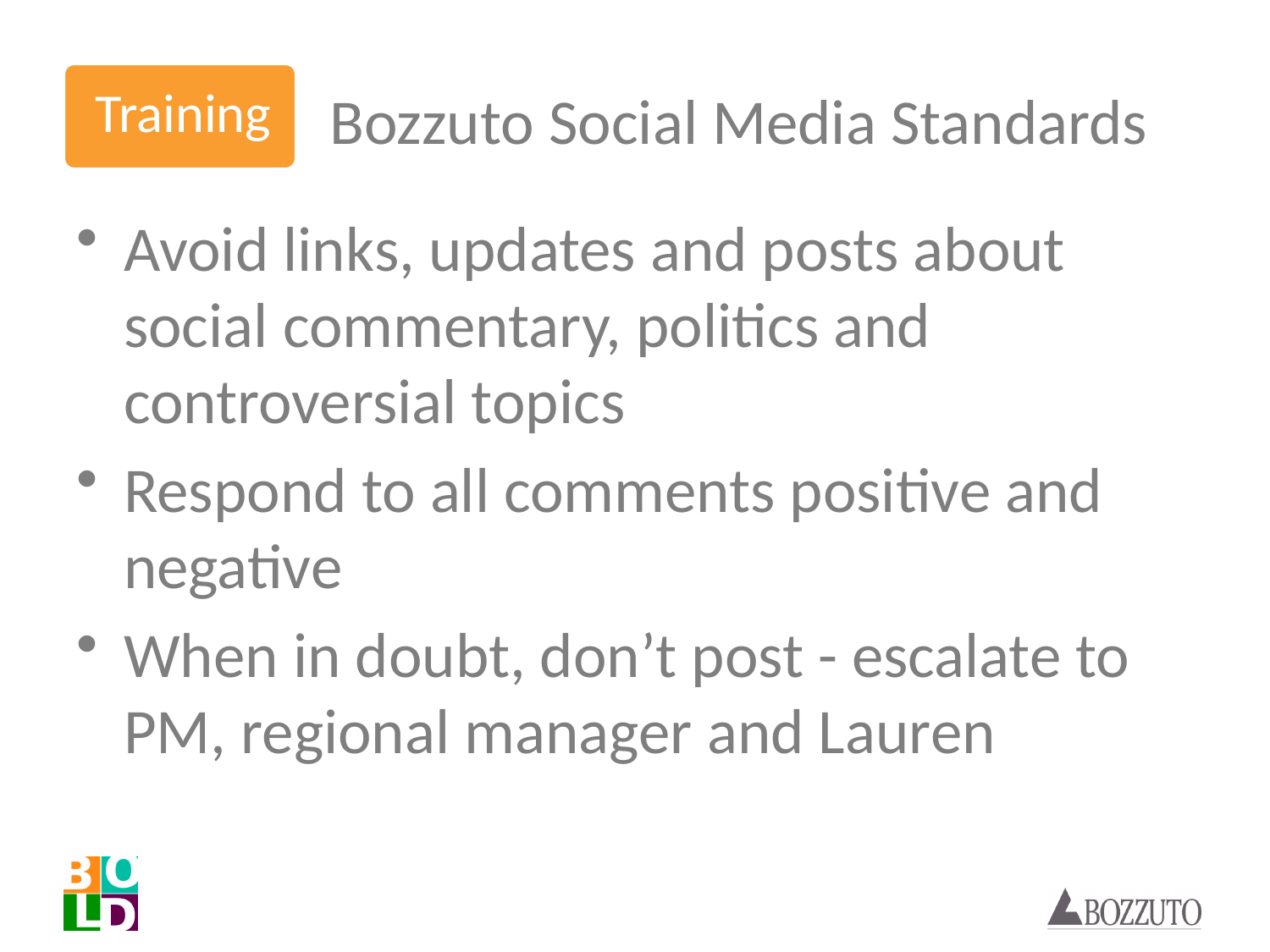

Bozzuto Social Media Standards
Training
Avoid links, updates and posts about social commentary, politics and controversial topics
Respond to all comments positive and negative
When in doubt, don’t post - escalate to PM, regional manager and Lauren